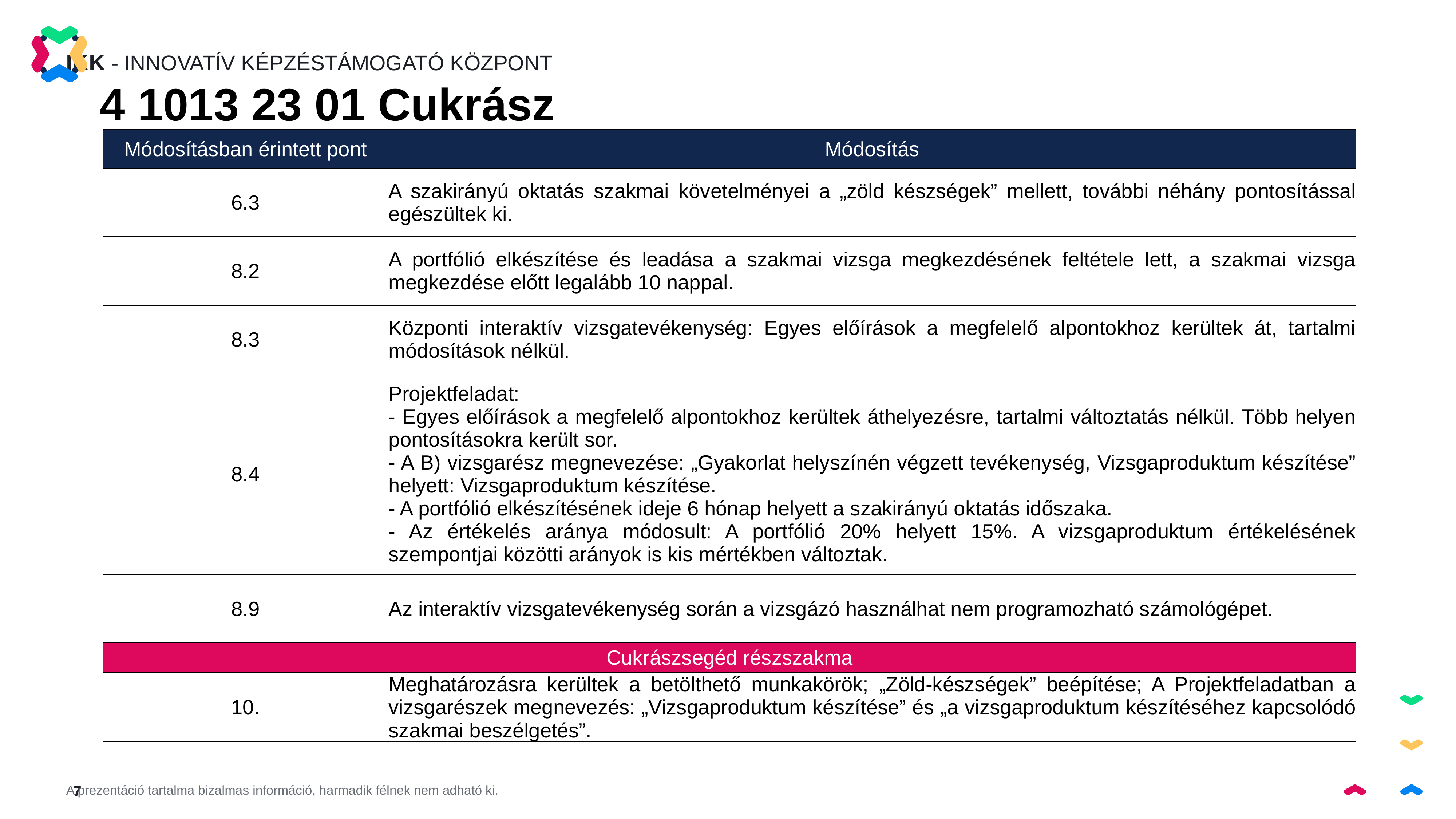

4 1013 23 01 Cukrász
| Módosításban érintett pont | Módosítás |
| --- | --- |
| 6.3 | A szakirányú oktatás szakmai követelményei a „zöld készségek” mellett, további néhány pontosítással egészültek ki. |
| 8.2 | A portfólió elkészítése és leadása a szakmai vizsga megkezdésének feltétele lett, a szakmai vizsga megkezdése előtt legalább 10 nappal. |
| 8.3 | Központi interaktív vizsgatevékenység: Egyes előírások a megfelelő alpontokhoz kerültek át, tartalmi módosítások nélkül. |
| 8.4 | Projektfeladat: - Egyes előírások a megfelelő alpontokhoz kerültek áthelyezésre, tartalmi változtatás nélkül. Több helyen pontosításokra került sor. - A B) vizsgarész megnevezése: „Gyakorlat helyszínén végzett tevékenység, Vizsgaproduktum készítése” helyett: Vizsgaproduktum készítése. - A portfólió elkészítésének ideje 6 hónap helyett a szakirányú oktatás időszaka. - Az értékelés aránya módosult: A portfólió 20% helyett 15%. A vizsgaproduktum értékelésének szempontjai közötti arányok is kis mértékben változtak. |
| 8.9 | Az interaktív vizsgatevékenység során a vizsgázó használhat nem programozható számológépet. |
| Cukrászsegéd részszakma |  |
| 10. | Meghatározásra kerültek a betölthető munkakörök; „Zöld-készségek” beépítése; A Projektfeladatban a vizsgarészek megnevezés: „Vizsgaproduktum készítése” és „a vizsgaproduktum készítéséhez kapcsolódó szakmai beszélgetés”. |